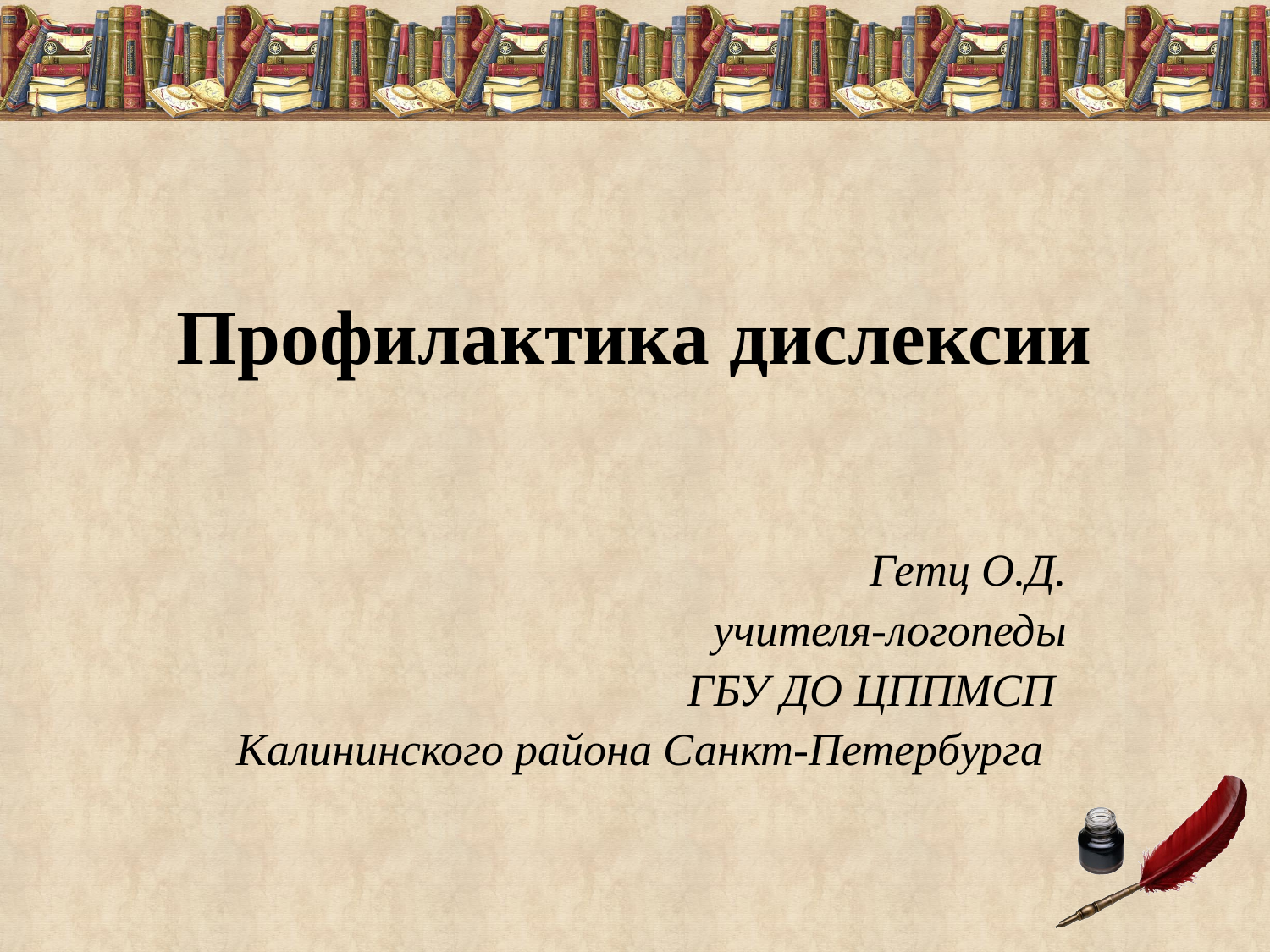

# Профилактика дислексии
 Гетц О.Д.
 учителя-логопеды
 ГБУ ДО ЦППМСП
Калининского района Санкт-Петербурга